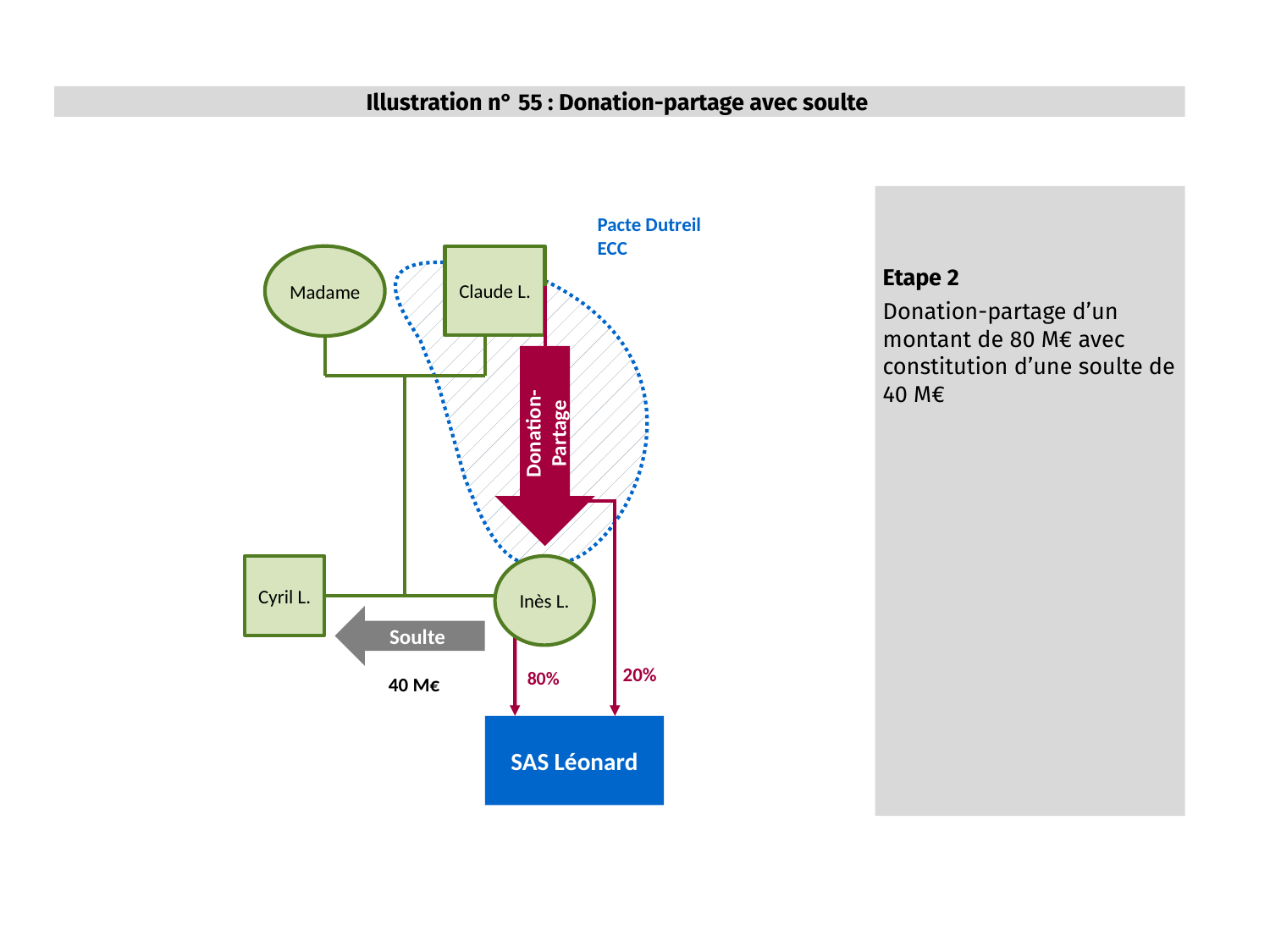

Illustration n° 55 : Donation-partage avec soulte

Etape 2
Donation-partage d’un montant de 80 M€ avec constitution d’une soulte de 40 M€
Pacte Dutreil ECC
Madame
Claude L.
Donation- Partage
Cyril L.
Inès L.
Soulte

20%
80%
40 M€
SAS Léonard